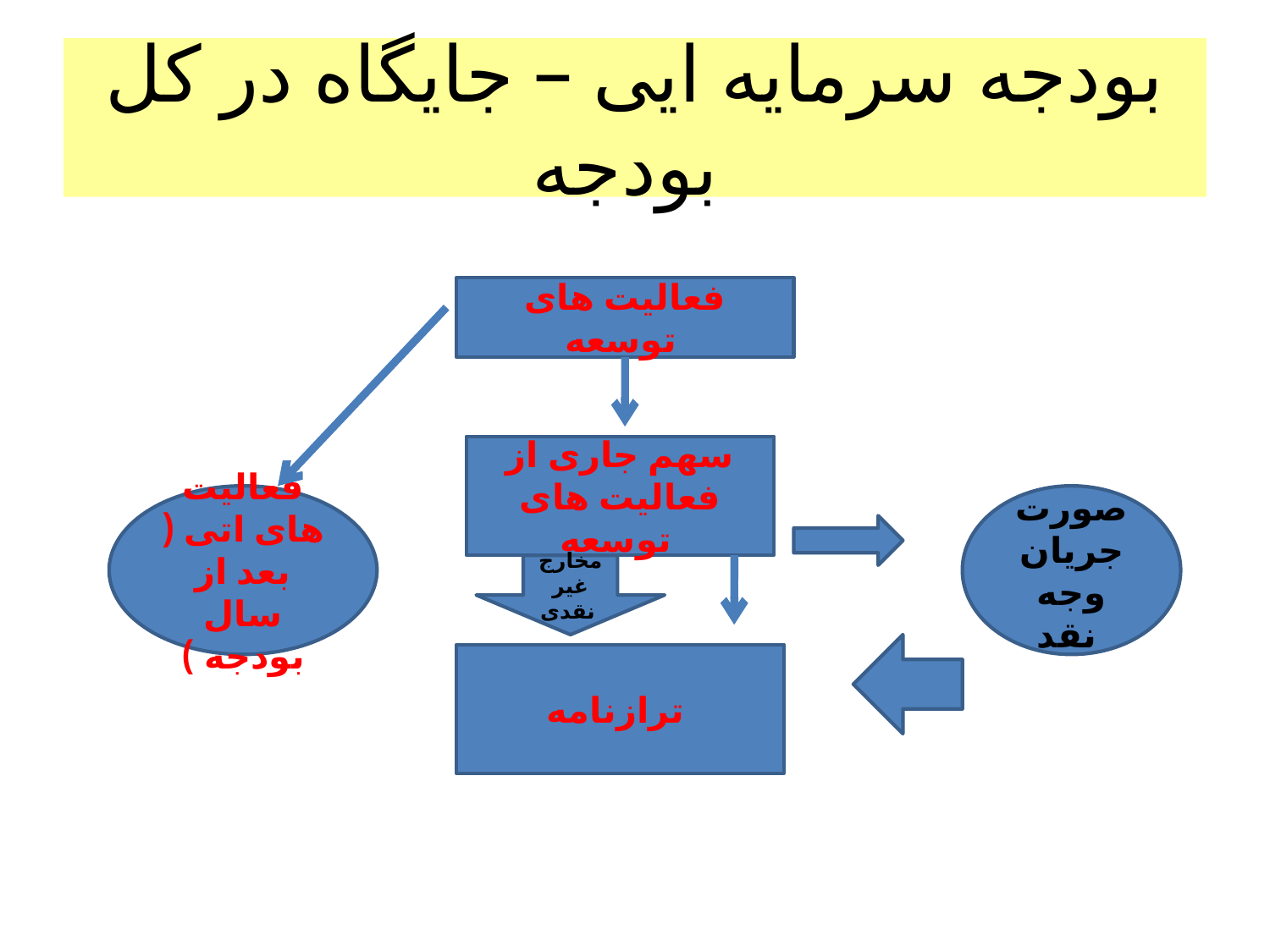

# بودجه سرمایه ایی – جایگاه در کل بودجه

فعالیت های توسعه
سهم جاری از فعالیت های توسعه
فعالیت های اتی ( بعد از سال بودجه )
صورت جریان وجه نقد

مخارج غیر نقدی

ترازنامه